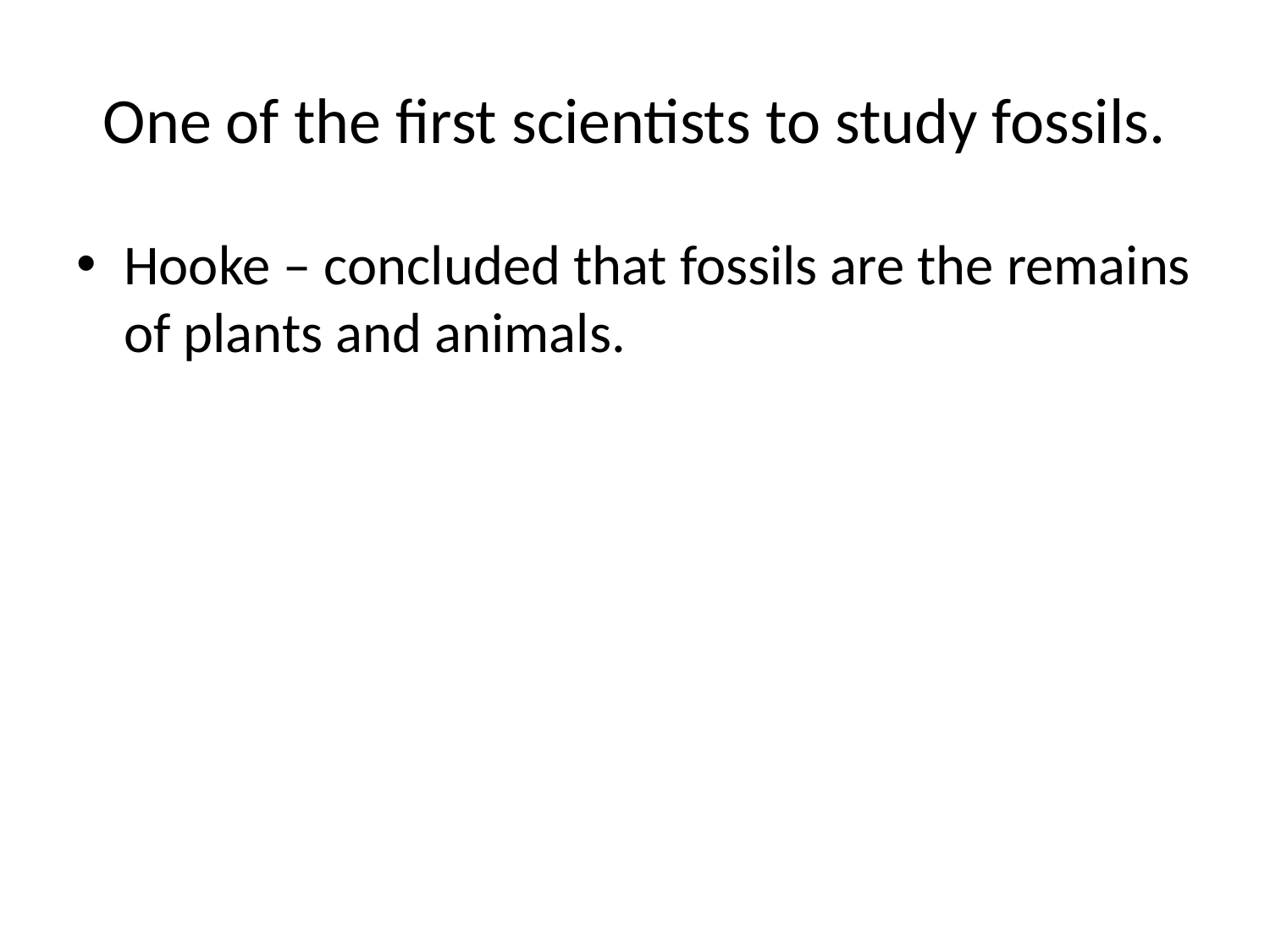

# One of the first scientists to study fossils.
Hooke – concluded that fossils are the remains of plants and animals.